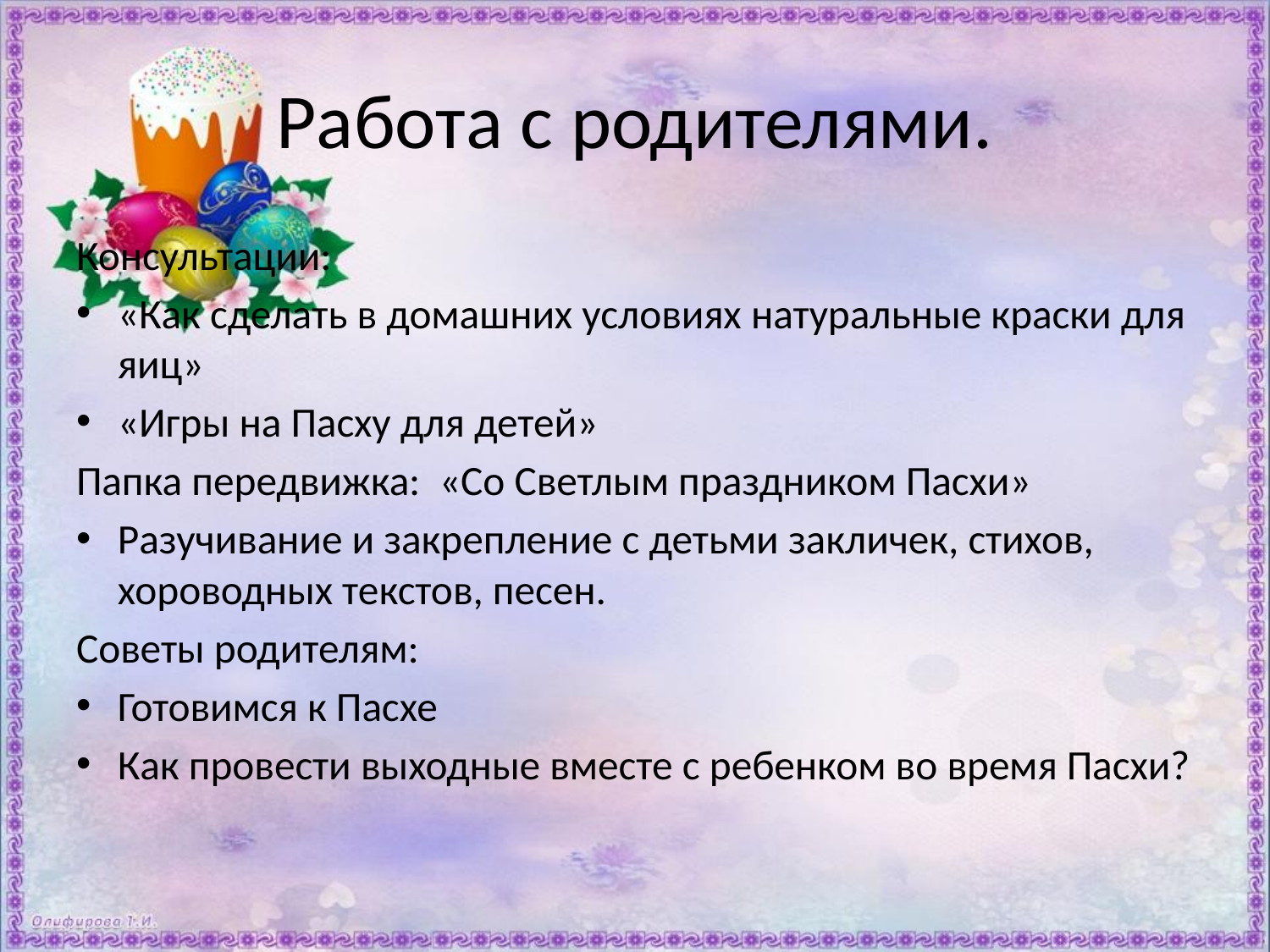

# Работа с родителями.
Консультации:
«Как сделать в домашних условиях натуральные краски для яиц»
«Игры на Пасху для детей»
Папка передвижка:  «Со Светлым праздником Пасхи»
Разучивание и закрепление с детьми закличек, стихов, хороводных текстов, песен.
Советы родителям:
Готовимся к Пасхе
Как провести выходные вместе с ребенком во время Пасхи?